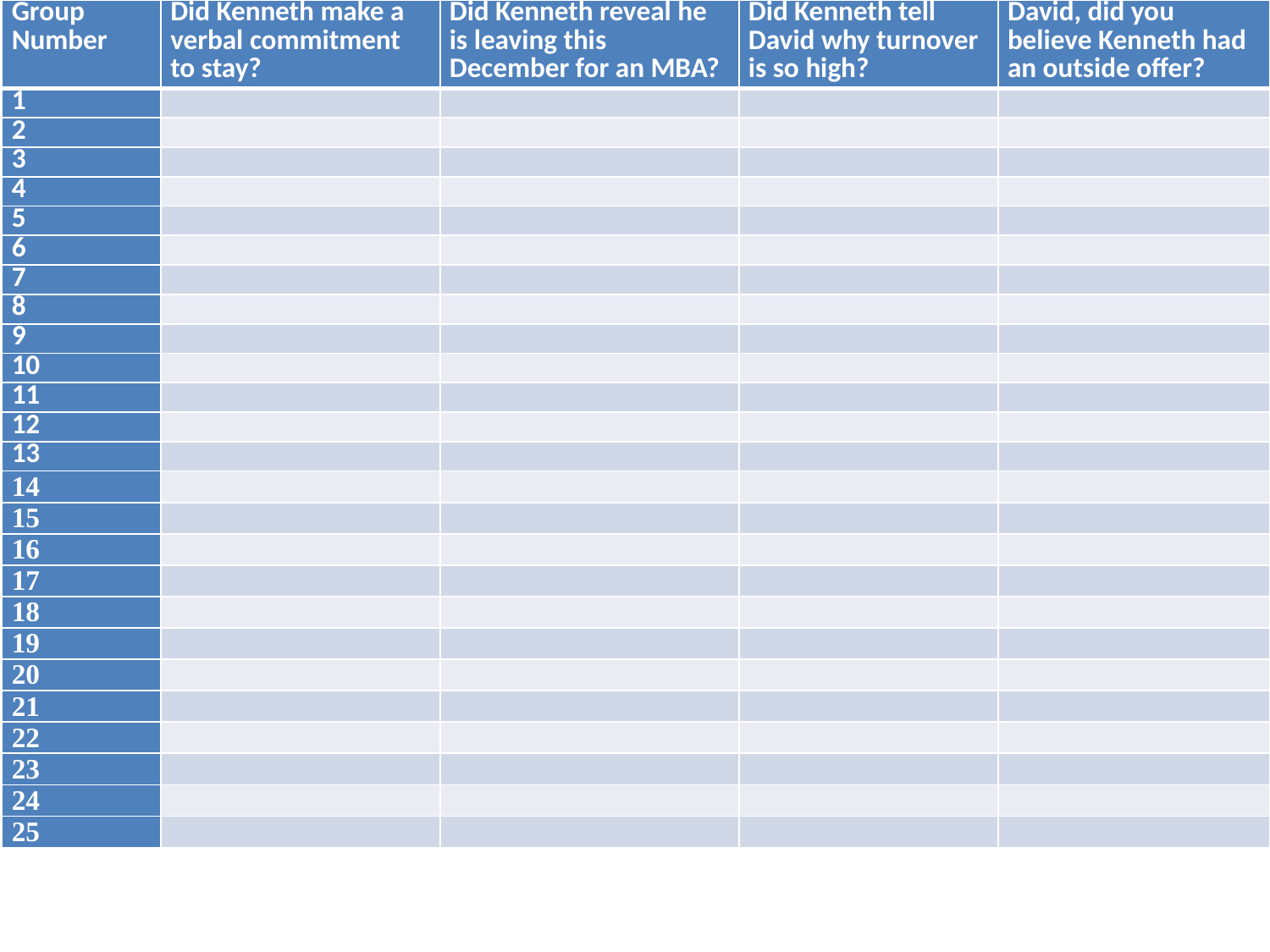

| Group Number | Did Kenneth make a verbal commitment to stay? | Did Kenneth reveal he is leaving this December for an MBA? | Did Kenneth tell David why turnover is so high? | David, did you believe Kenneth had an outside offer? |
| --- | --- | --- | --- | --- |
| 1 |  |  |  |  |
| 2 |  |  |  |  |
| 3 |  |  |  |  |
| 4 |  |  |  |  |
| 5 |  |  |  |  |
| 6 |  |  |  |  |
| 7 |  |  |  |  |
| 8 |  |  |  |  |
| 9 |  |  |  |  |
| 10 |  |  |  |  |
| 11 |  |  |  |  |
| 12 |  |  |  |  |
| 13 |  |  |  |  |
| 14 |  |  |  |  |
| 15 |  |  |  |  |
| 16 |  |  |  |  |
| 17 |  |  |  |  |
| 18 |  |  |  |  |
| 19 |  |  |  |  |
| 20 |  |  |  |  |
| 21 |  |  |  |  |
| 22 |  |  |  |  |
| 23 |  |  |  |  |
| 24 |  |  |  |  |
| 25 |  |  |  |  |